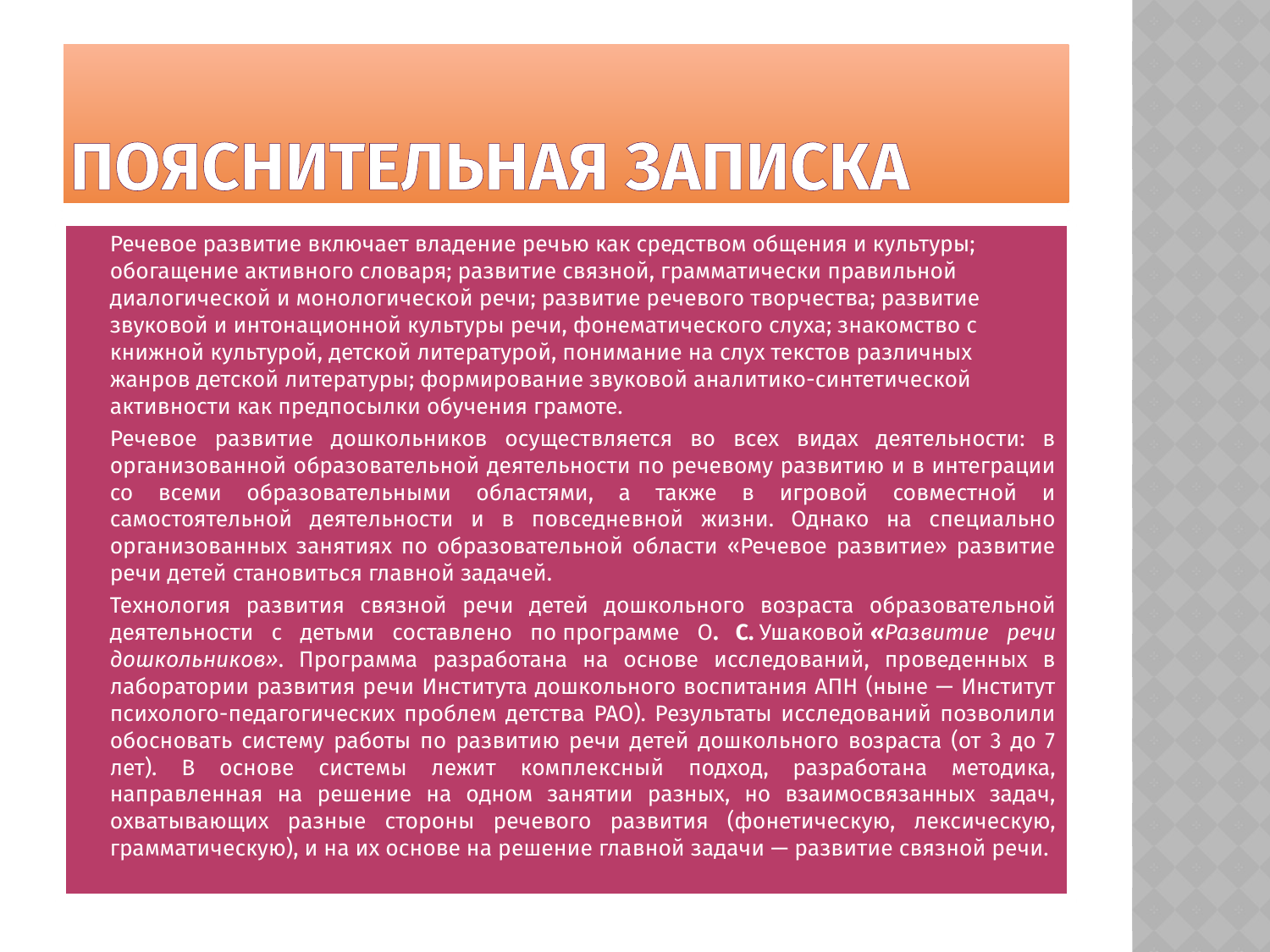

# Пояснительная записка
	Речевое развитие включает владение речью как средством общения и культуры; обогащение активного словаря; развитие связной, грамматически правильной диалогической и монологической речи; развитие речевого творчества; развитие звуковой и интонационной культуры речи, фонематического слуха; знакомство с книжной культурой, детской литературой, понимание на слух текстов различных жанров детской литературы; формирование звуковой аналитико-синтетической активности как предпосылки обучения грамоте.
	Речевое развитие дошкольников осуществляется во всех видах деятельности: в организованной образовательной деятельности по речевому развитию и в интеграции со всеми образовательными областями, а также в игровой совместной и самостоятельной деятельности и в повседневной жизни. Однако на специально организованных занятиях по образовательной области «Речевое развитие» развитие речи детей становиться главной задачей.
	Технология развития связной речи детей дошкольного возраста образовательной деятельности с детьми составлено по программе О. С. Ушаковой «Развитие речи дошкольников». Программа разработана на основе исследований, проведенных в лаборатории развития речи Института дошкольного воспитания АПН (ныне — Институт психолого-педагогических проблем детства РАО). Результаты исследований позволили обосновать систему работы по развитию речи детей дошкольного возраста (от 3 до 7 лет). В основе системы лежит комплексный подход, разработана методика, направленная на решение на одном занятии разных, но взаимосвязанных задач, охватывающих разные стороны речевого развития (фонетическую, лексическую, грамматическую), и на их основе на решение главной задачи — развитие связной речи.